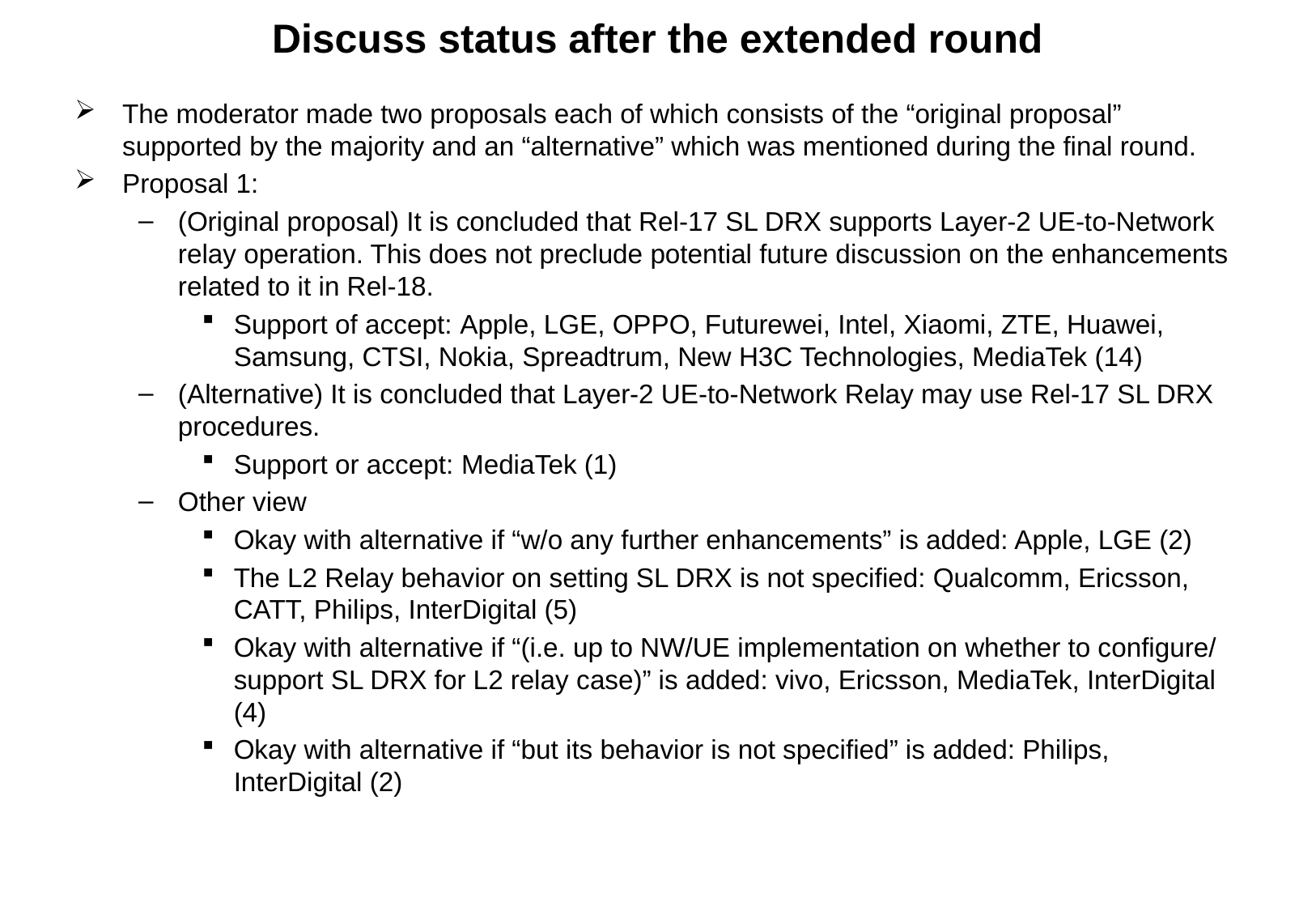

# Discuss status after the extended round
The moderator made two proposals each of which consists of the “original proposal” supported by the majority and an “alternative” which was mentioned during the final round.
Proposal 1:
(Original proposal) It is concluded that Rel-17 SL DRX supports Layer-2 UE-to-Network relay operation. This does not preclude potential future discussion on the enhancements related to it in Rel-18.
Support of accept: Apple, LGE, OPPO, Futurewei, Intel, Xiaomi, ZTE, Huawei, Samsung, CTSI, Nokia, Spreadtrum, New H3C Technologies, MediaTek (14)
(Alternative) It is concluded that Layer-2 UE-to-Network Relay may use Rel-17 SL DRX procedures.
Support or accept: MediaTek (1)
Other view
Okay with alternative if “w/o any further enhancements” is added: Apple, LGE (2)
The L2 Relay behavior on setting SL DRX is not specified: Qualcomm, Ericsson, CATT, Philips, InterDigital (5)
Okay with alternative if “(i.e. up to NW/UE implementation on whether to configure/support SL DRX for L2 relay case)” is added: vivo, Ericsson, MediaTek, InterDigital (4)
Okay with alternative if “but its behavior is not specified” is added: Philips, InterDigital (2)